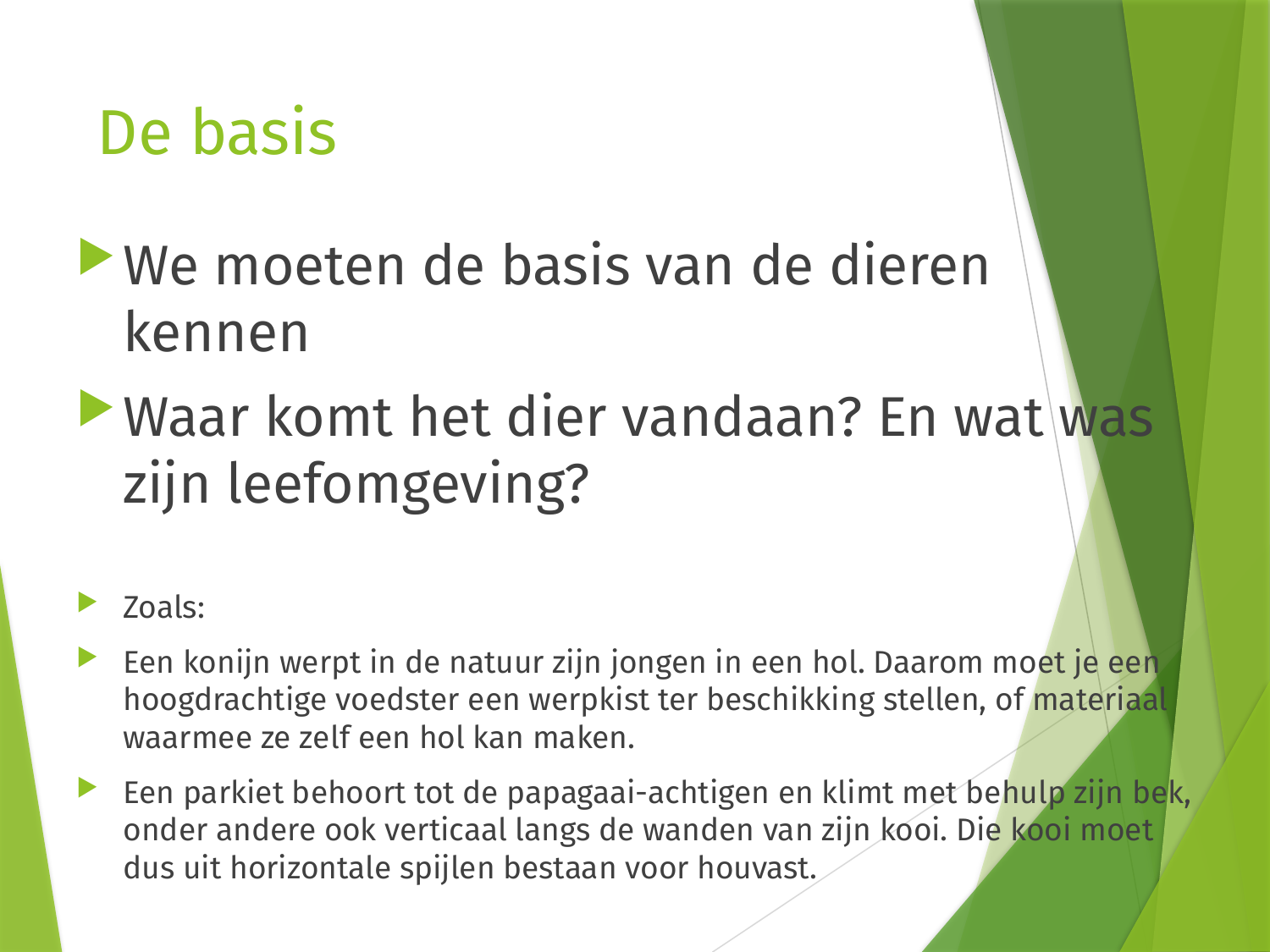

# De basis
We moeten de basis van de dieren kennen
Waar komt het dier vandaan? En wat was zijn leefomgeving?

Zoals:
Een konijn werpt in de natuur zijn jongen in een hol. Daarom moet je een hoogdrachtige voedster een werpkist ter beschikking stellen, of materiaal waarmee ze zelf een hol kan maken.
Een parkiet behoort tot de papagaai-achtigen en klimt met behulp zijn bek, onder andere ook verticaal langs de wanden van zijn kooi. Die kooi moet dus uit horizontale spijlen bestaan voor houvast.